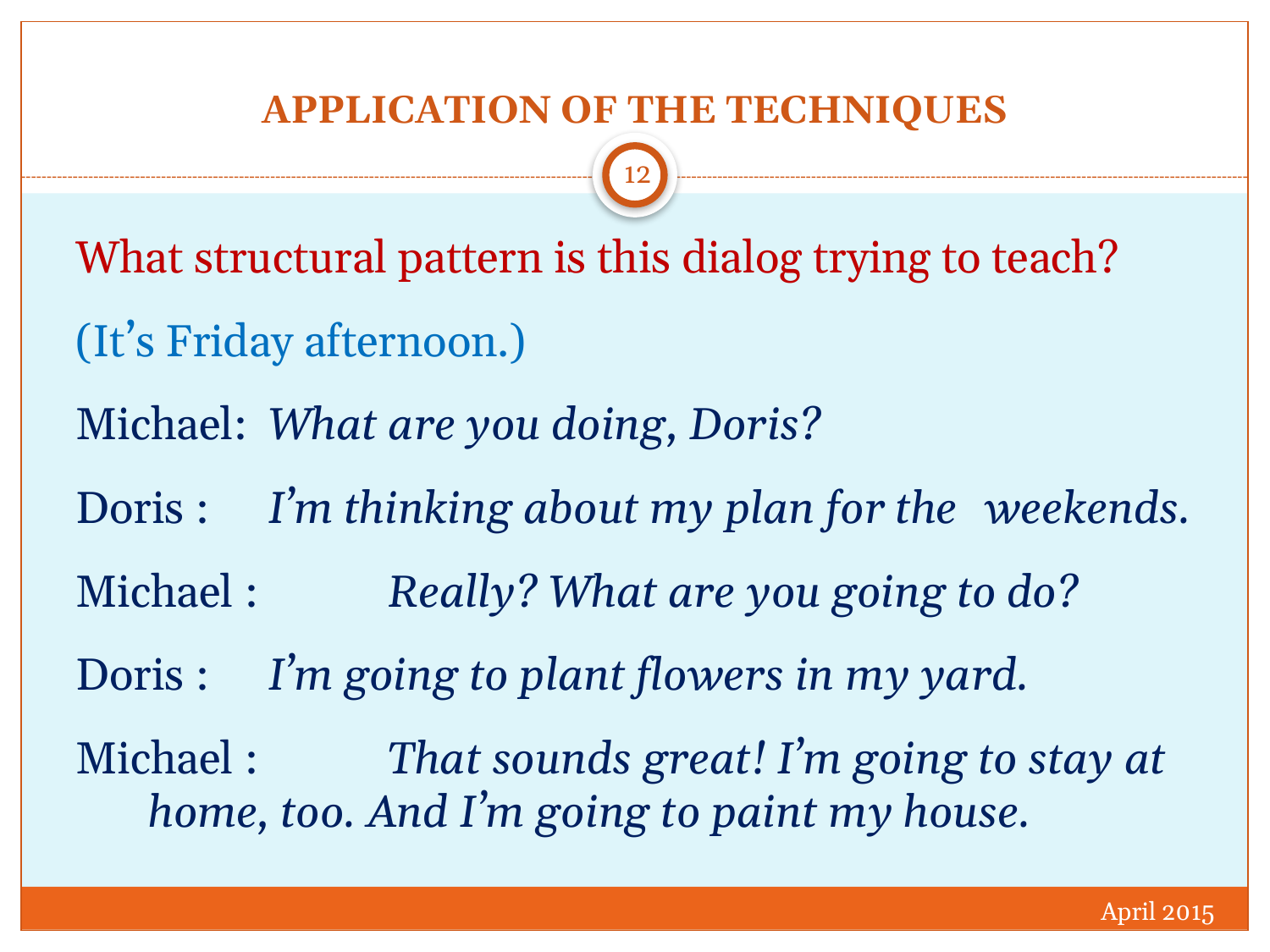

# APPLICATION OF THE TECHNIQUES
12
What structural pattern is this dialog trying to teach?
(It’s Friday afternoon.)
Michael: 	What are you doing, Doris?
Doris : 	I’m thinking about my plan for the 			weekends.
Michael : 	Really? What are you going to do?
Doris : 	I’m going to plant flowers in my yard.
Michael : 	That sounds great! I’m going to stay at 		home, too. And I’m going to paint my house.

April 2015